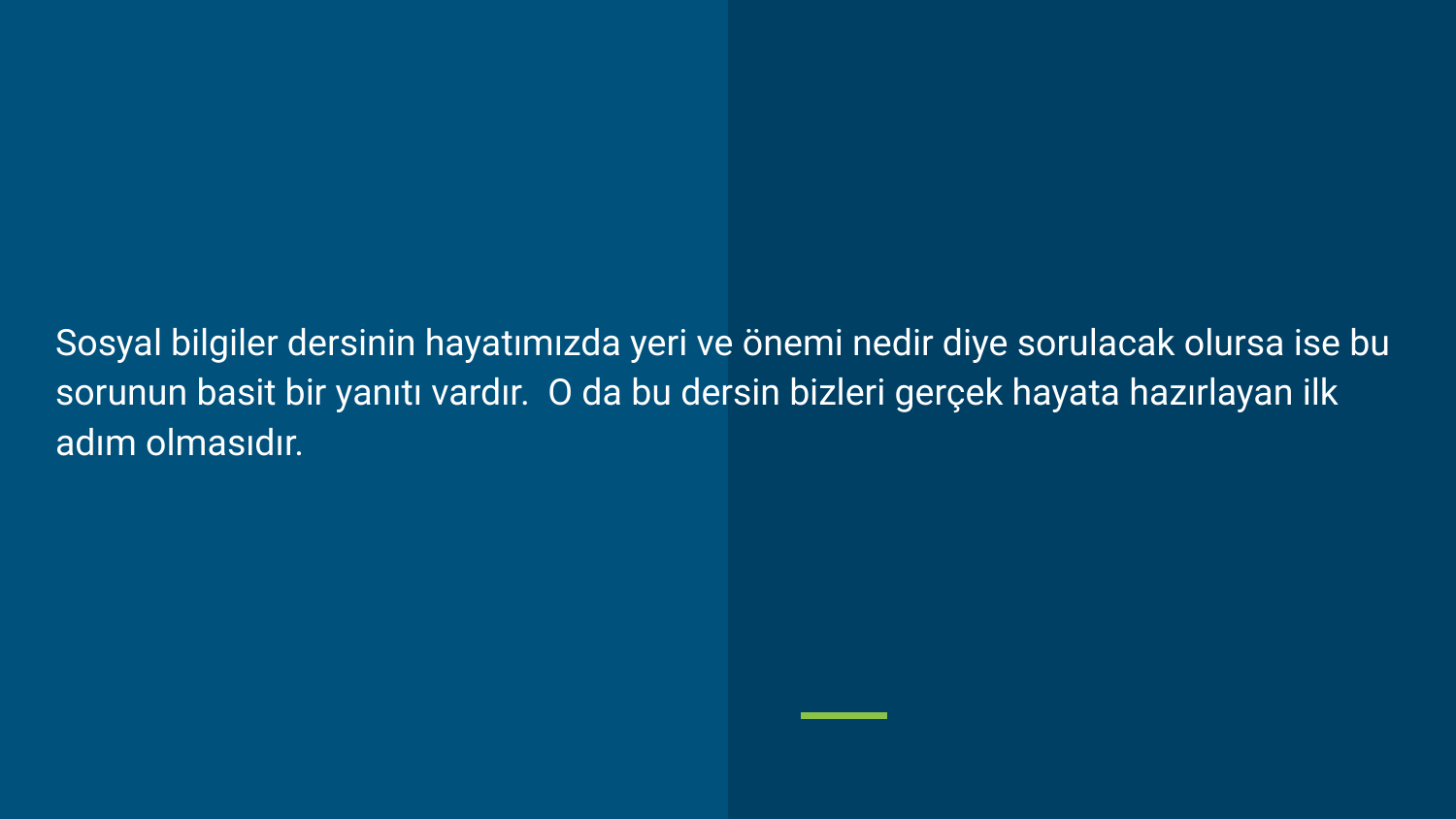

Sosyal bilgiler dersinin hayatımızda yeri ve önemi nedir diye sorulacak olursa ise bu sorunun basit bir yanıtı vardır.  O da bu dersin bizleri gerçek hayata hazırlayan ilk adım olmasıdır.
#